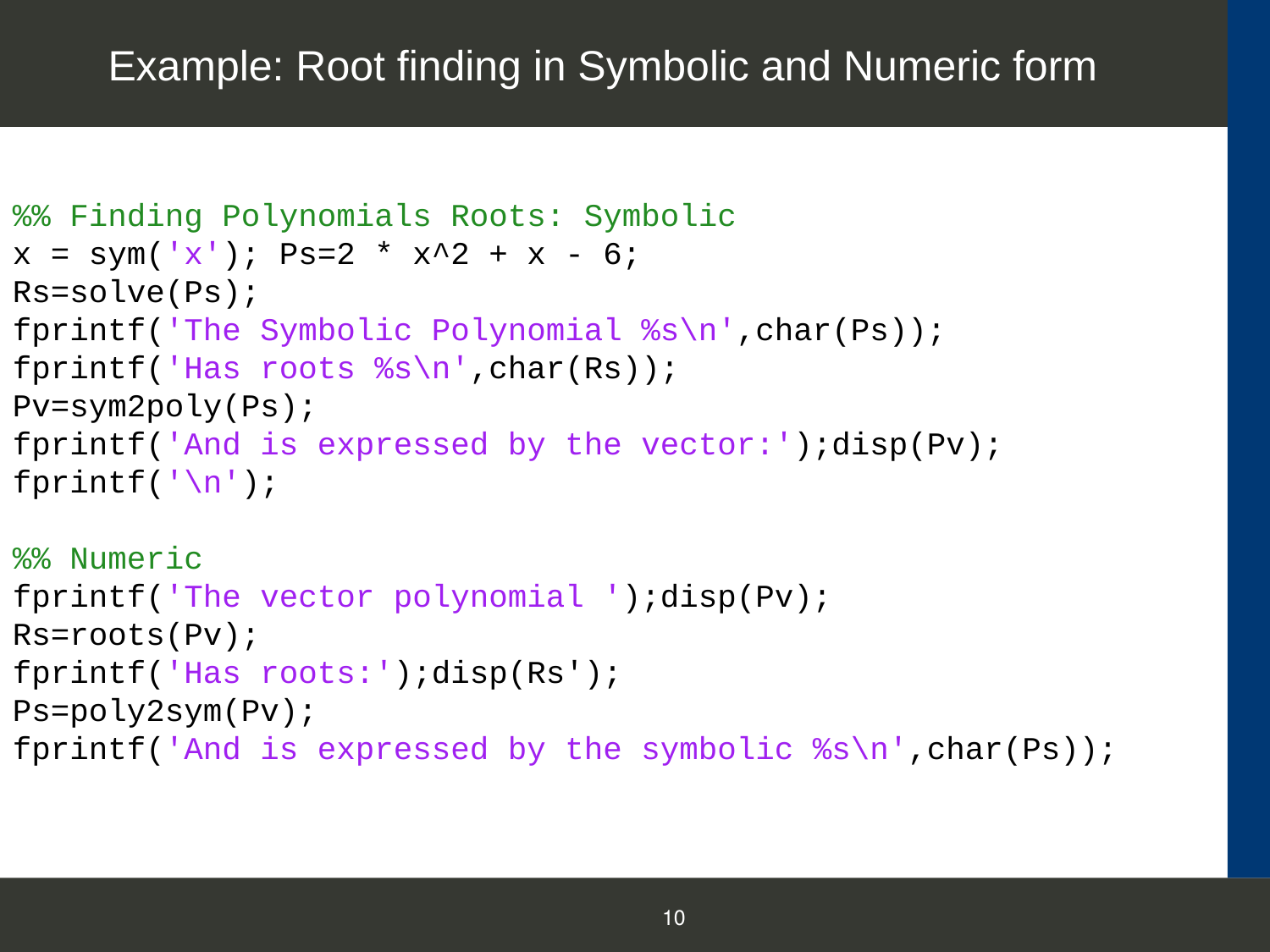

# Example: Root finding in Symbolic and Numeric form
%% Finding Polynomials Roots: Symbolic
x = sym('x'); Ps=2 * x^2 + x - 6;
Rs=solve(Ps);
fprintf('The Symbolic Polynomial %s\n',char(Ps));
fprintf('Has roots %s\n',char(Rs));
Pv=sym2poly(Ps);
fprintf('And is expressed by the vector:');disp(Pv);
fprintf('\n');

%% Numeric
fprintf('The vector polynomial ');disp(Pv);
Rs=roots(Pv);
fprintf('Has roots:');disp(Rs');
Ps=poly2sym(Pv);
fprintf('And is expressed by the symbolic %s\n',char(Ps));